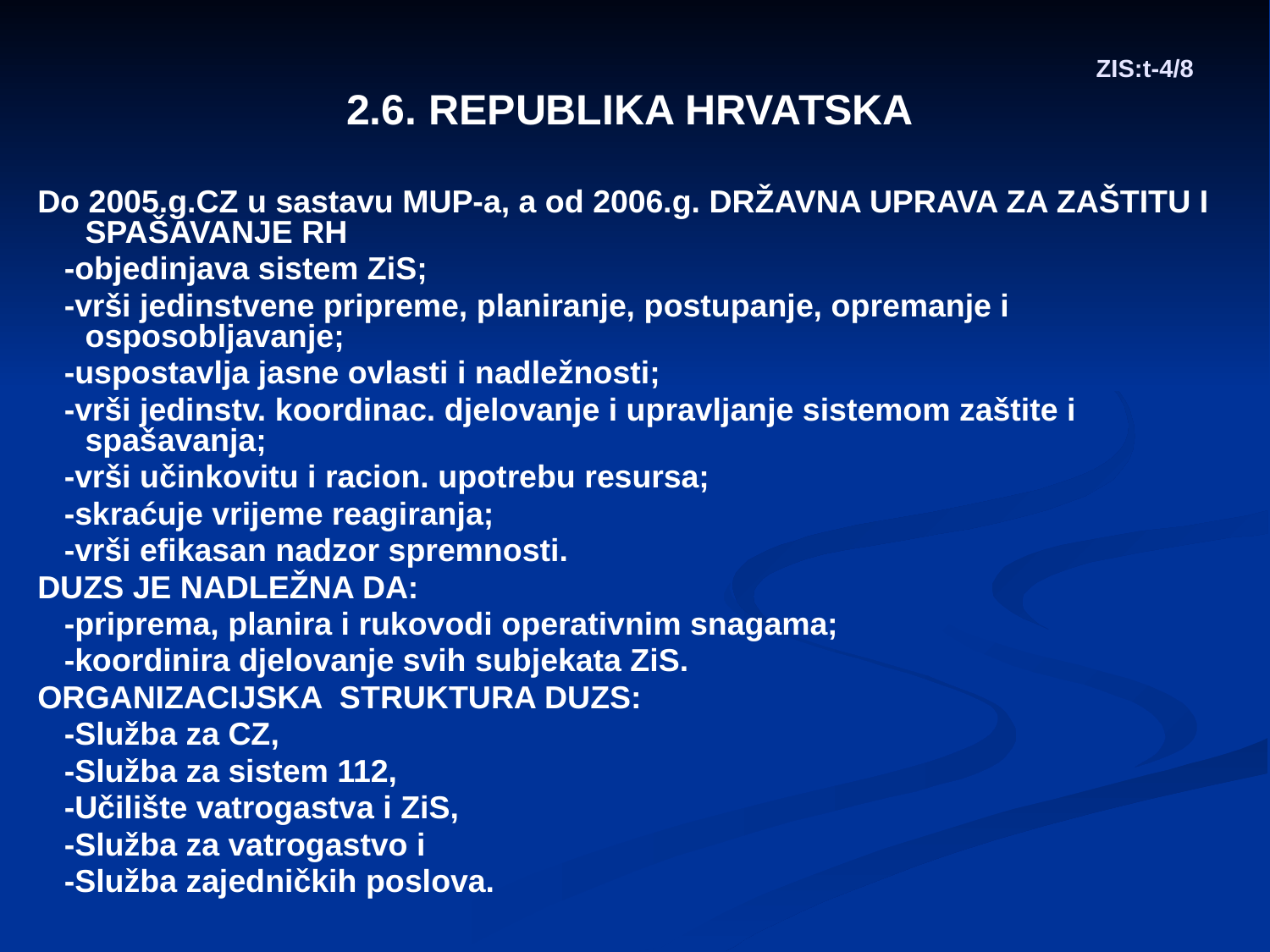

# ZIS:t-4/8
2.6. REPUBLIKA HRVATSKA

Do 2005.g.CZ u sastavu MUP-a, a od 2006.g. DRŽAVNA UPRAVA ZA ZAŠTITU I SPAŠAVANJE RH
   -objedinjava sistem ZiS;
   -vrši jedinstvene pripreme, planiranje, postupanje, opremanje i osposobljavanje;
   -uspostavlja jasne ovlasti i nadležnosti;
   -vrši jedinstv. koordinac. djelovanje i upravljanje sistemom zaštite i spašavanja;
   -vrši učinkovitu i racion. upotrebu resursa;
   -skraćuje vrijeme reagiranja;
   -vrši efikasan nadzor spremnosti.
DUZS JE NADLEŽNA DA:
   -priprema, planira i rukovodi operativnim snagama;
   -koordinira djelovanje svih subjekata ZiS.
ORGANIZACIJSKA  STRUKTURA DUZS:
   -Služba za CZ,
   -Služba za sistem 112,
   -Učilište vatrogastva i ZiS,
   -Služba za vatrogastvo i
   -Služba zajedničkih poslova.